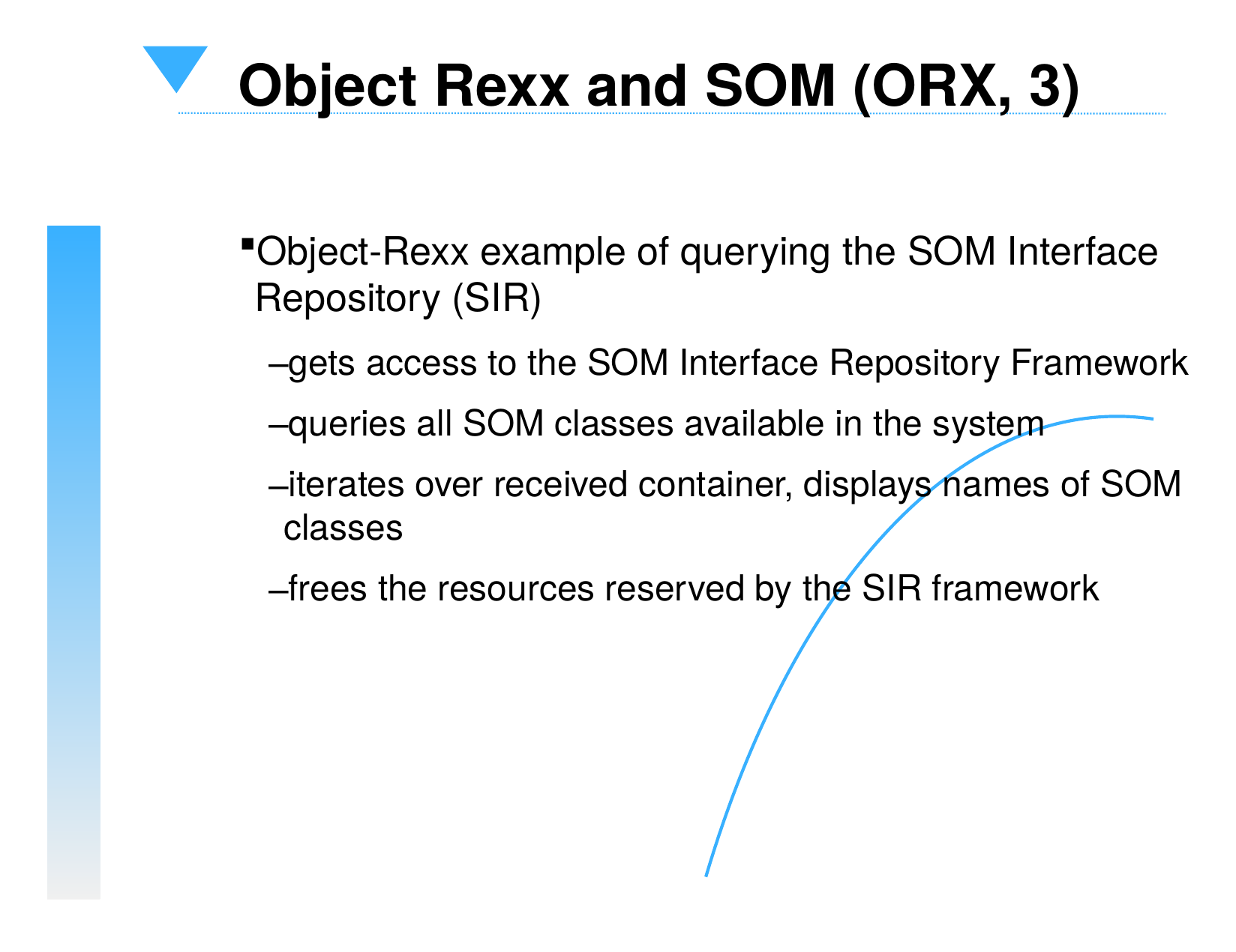

Object Rexx and SOM (ORX, 3)

Object-Rexx example of querying the SOM Interface Repository (SIR)
gets access to the SOM Interface Repository Framework
queries all SOM classes available in the system
iterates over received container, displays names of SOM classes
frees the resources reserved by the SIR framework